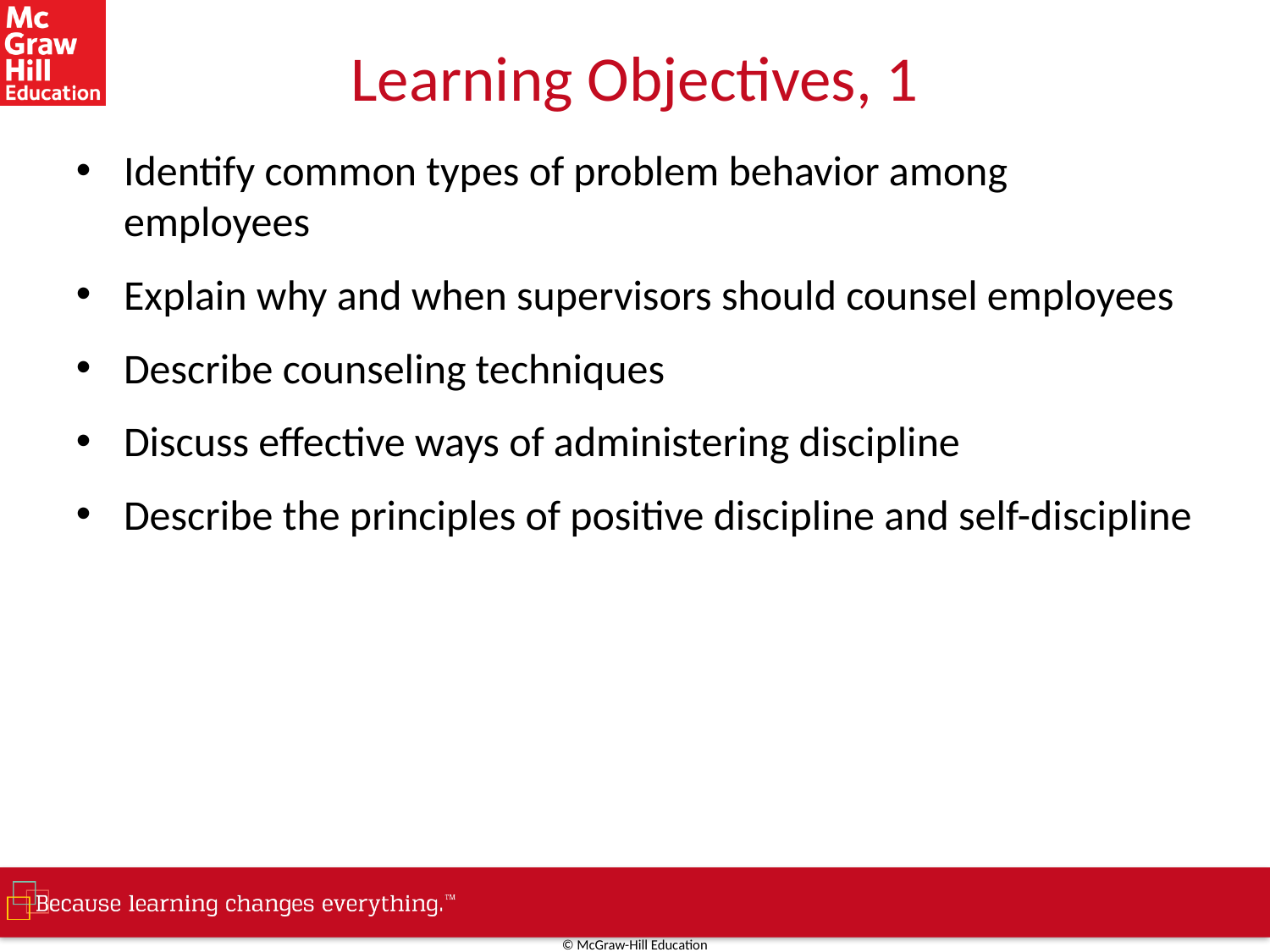

# Learning Objectives, 1
Identify common types of problem behavior among employees
Explain why and when supervisors should counsel employees
Describe counseling techniques
Discuss effective ways of administering discipline
Describe the principles of positive discipline and self-discipline